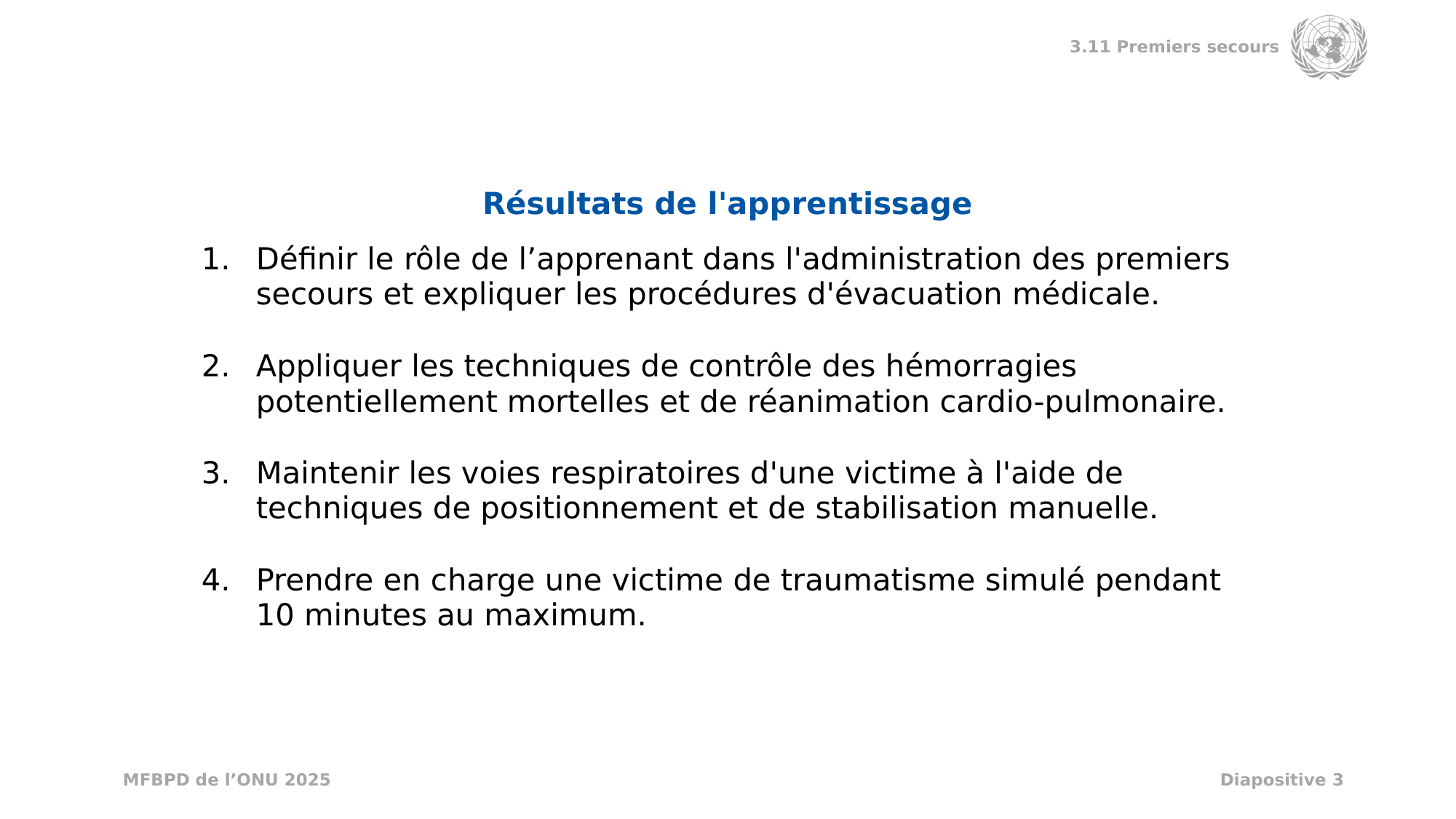

| Résultats de l'apprentissage |
| --- |
| Définir le rôle de l’apprenant dans l'administration des premiers secours et expliquer les procédures d'évacuation médicale. Appliquer les techniques de contrôle des hémorragies potentiellement mortelles et de réanimation cardio-pulmonaire. Maintenir les voies respiratoires d'une victime à l'aide de techniques de positionnement et de stabilisation manuelle. Prendre en charge une victime de traumatisme simulé pendant 10 minutes au maximum. |